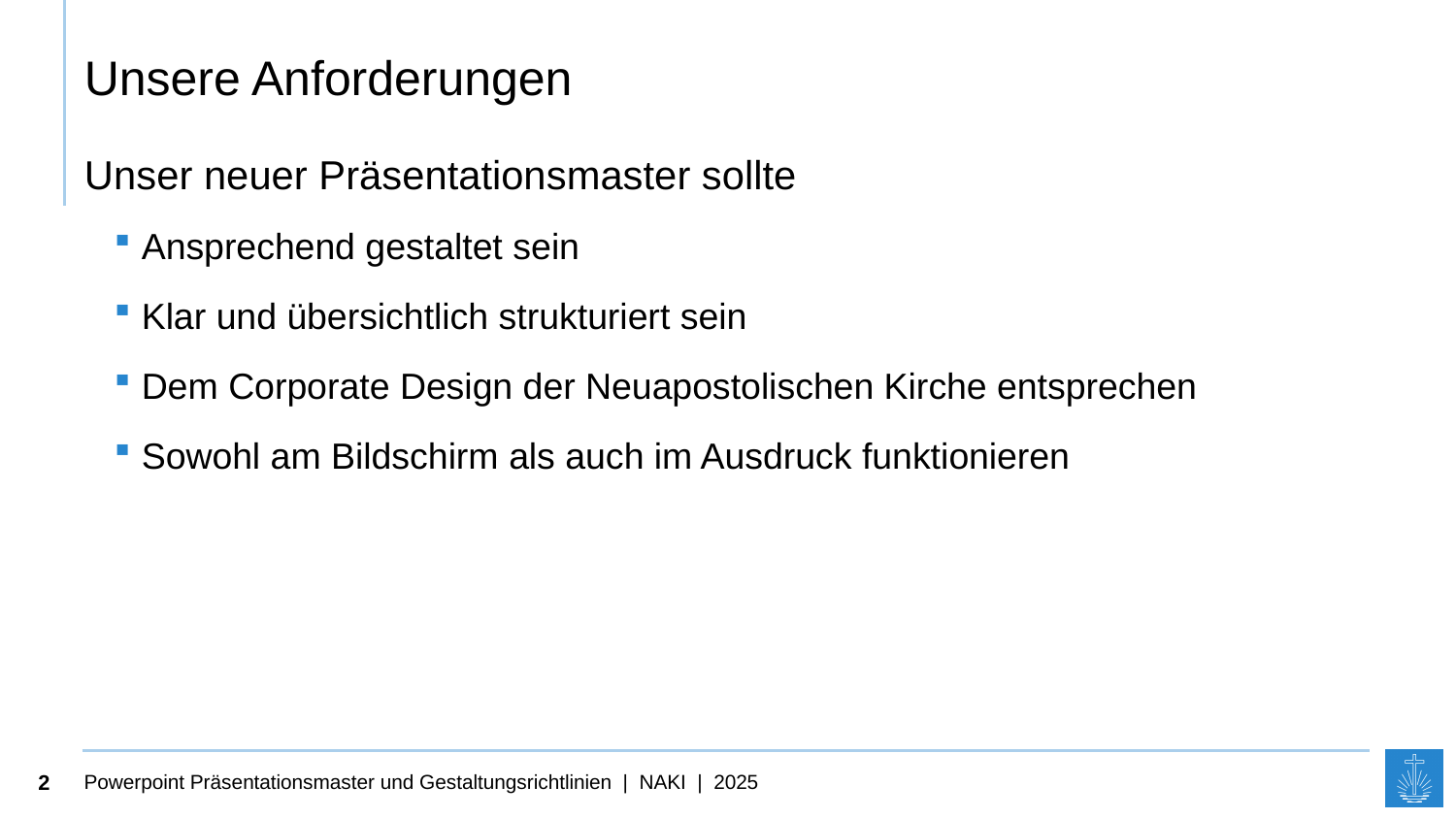

# Unsere Anforderungen
Unser neuer Präsentationsmaster sollte
Ansprechend gestaltet sein
Klar und übersichtlich strukturiert sein
Dem Corporate Design der Neuapostolischen Kirche entsprechen
Sowohl am Bildschirm als auch im Ausdruck funktionieren